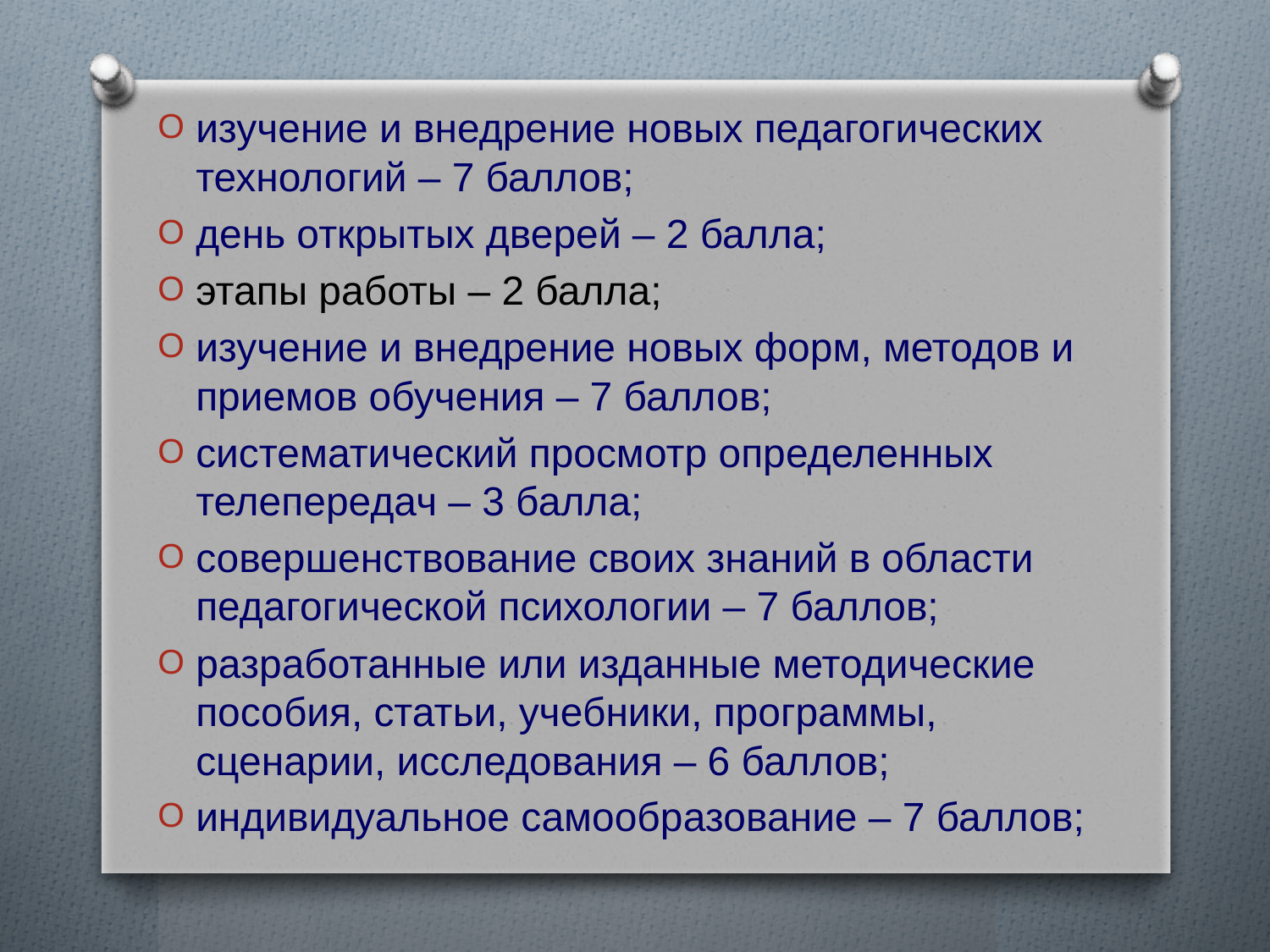

изучение и внедрение новых педагогических технологий – 7 баллов;
день открытых дверей – 2 балла;
этапы работы – 2 балла;
изучение и внедрение новых форм, методов и приемов обучения – 7 баллов;
систематический просмотр определенных телепередач – 3 балла;
совершенствование своих знаний в области педагогической психологии – 7 баллов;
разработанные или изданные методические пособия, статьи, учебники, программы, сценарии, исследования – 6 баллов;
индивидуальное самообразование – 7 баллов;